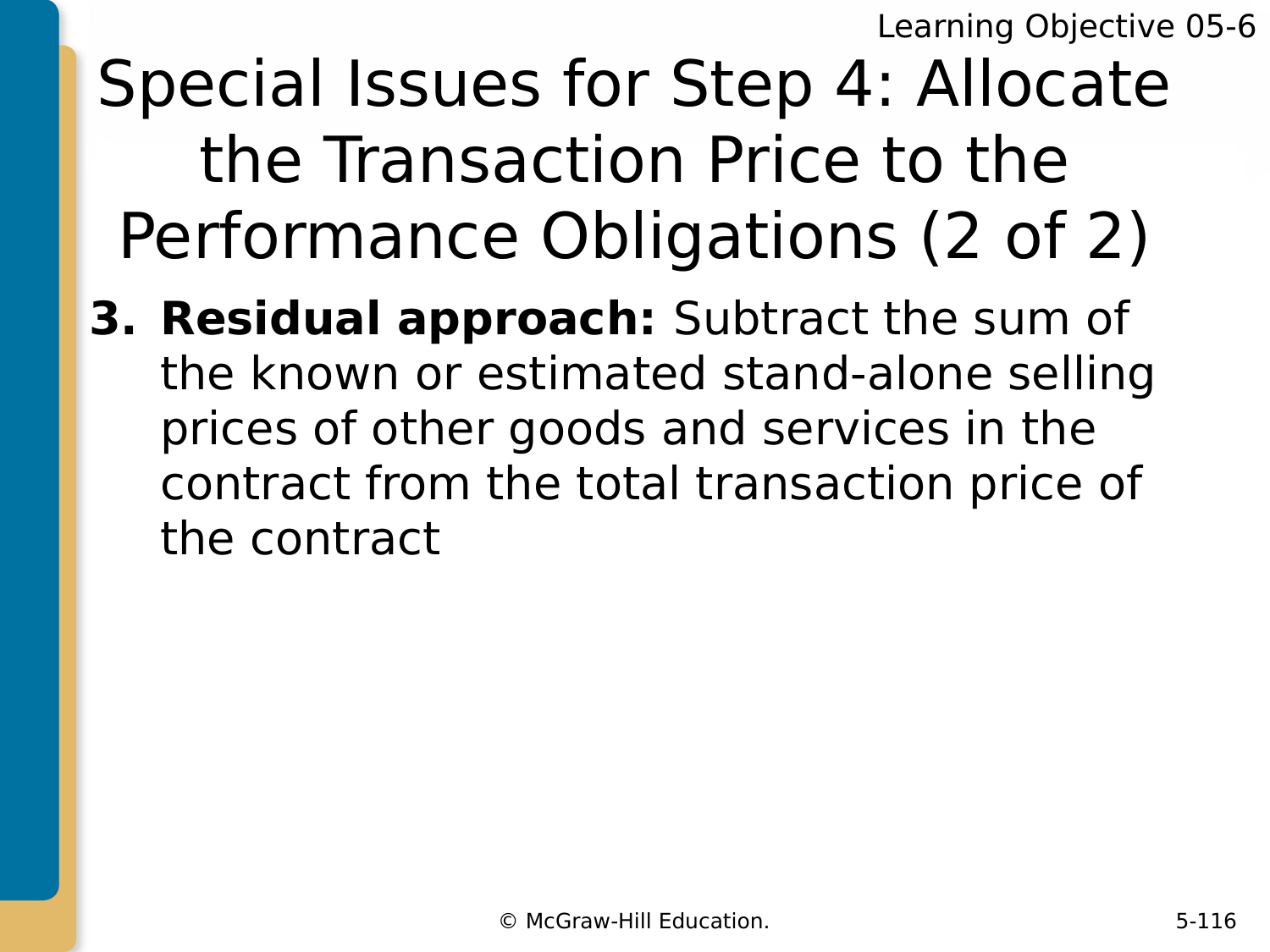

Learning Objective 05-6
# Special Issues for Step 4: Allocate the Transaction Price to the Performance Obligations (2 of 2)
Residual approach: Subtract the sum of the known or estimated stand-alone selling prices of other goods and services in the contract from the total transaction price of the contract